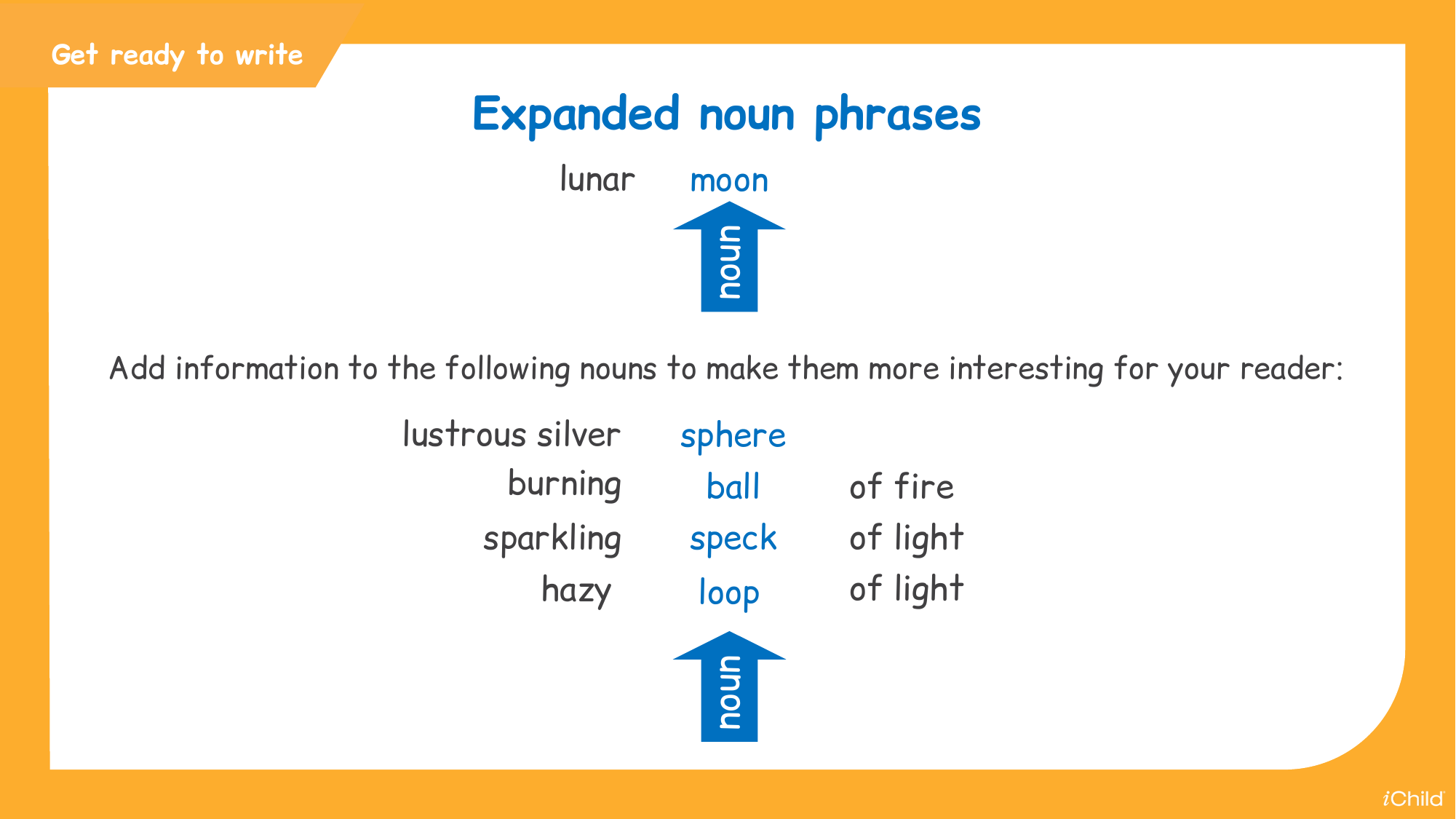

Get ready to write
Expanded noun phrases
lunar
moon
noun

Add information to the following nouns to make them more interesting for your reader:
lustrous silver
sphere
burning
ball
of fire
speck
of light
sparkling
of light
hazy
loop
noun